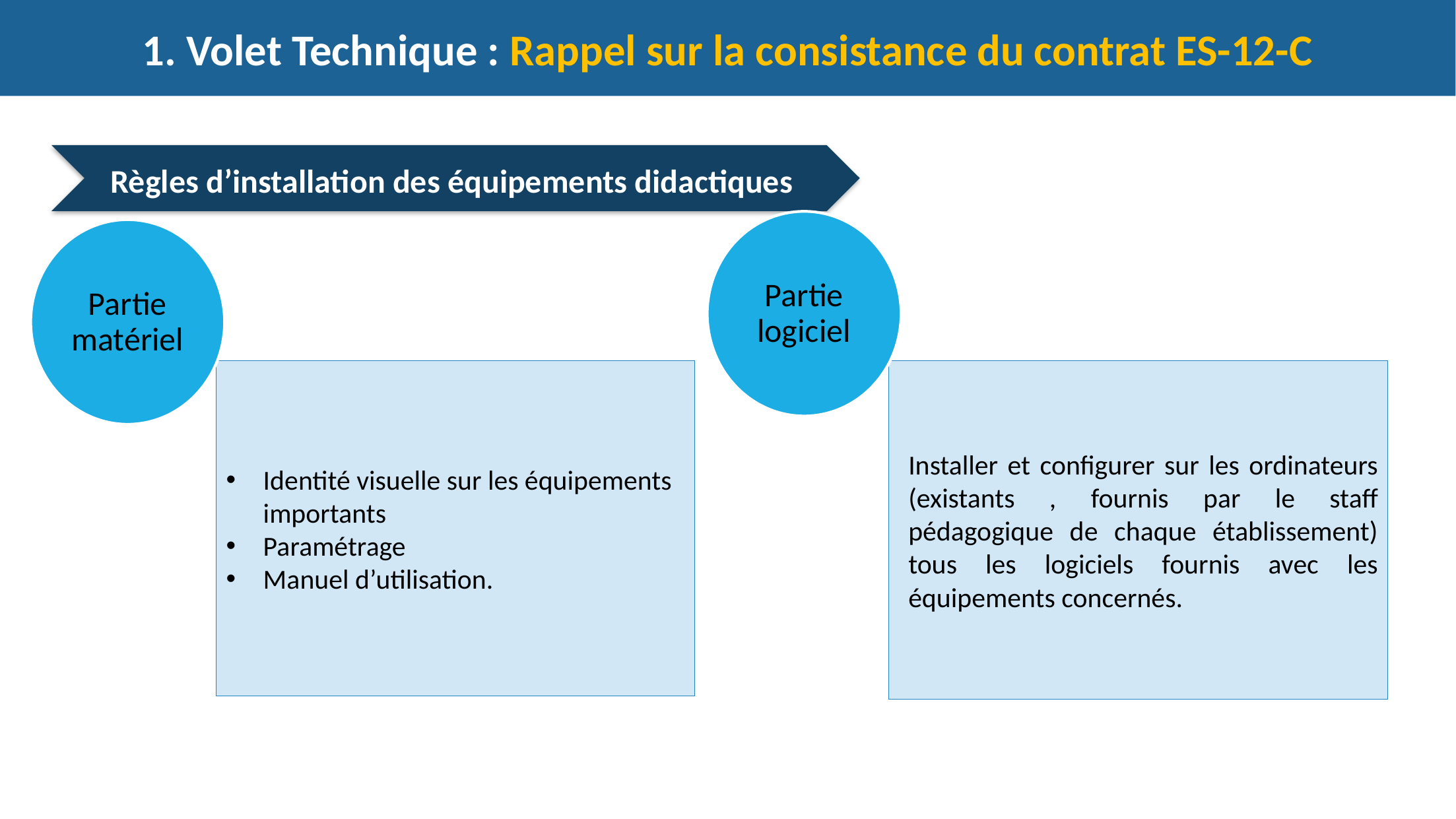

1. Volet Technique : Rappel sur la consistance du contrat ES-12-C

Règles d’installation des équipements didactiques

Partie logiciel

Partie matériel
Identité visuelle sur les équipements importants
Paramétrage
Manuel d’utilisation.
Installer et configurer sur les ordinateurs (existants , fournis par le staff pédagogique de chaque établissement) tous les logiciels fournis avec les équipements concernés.